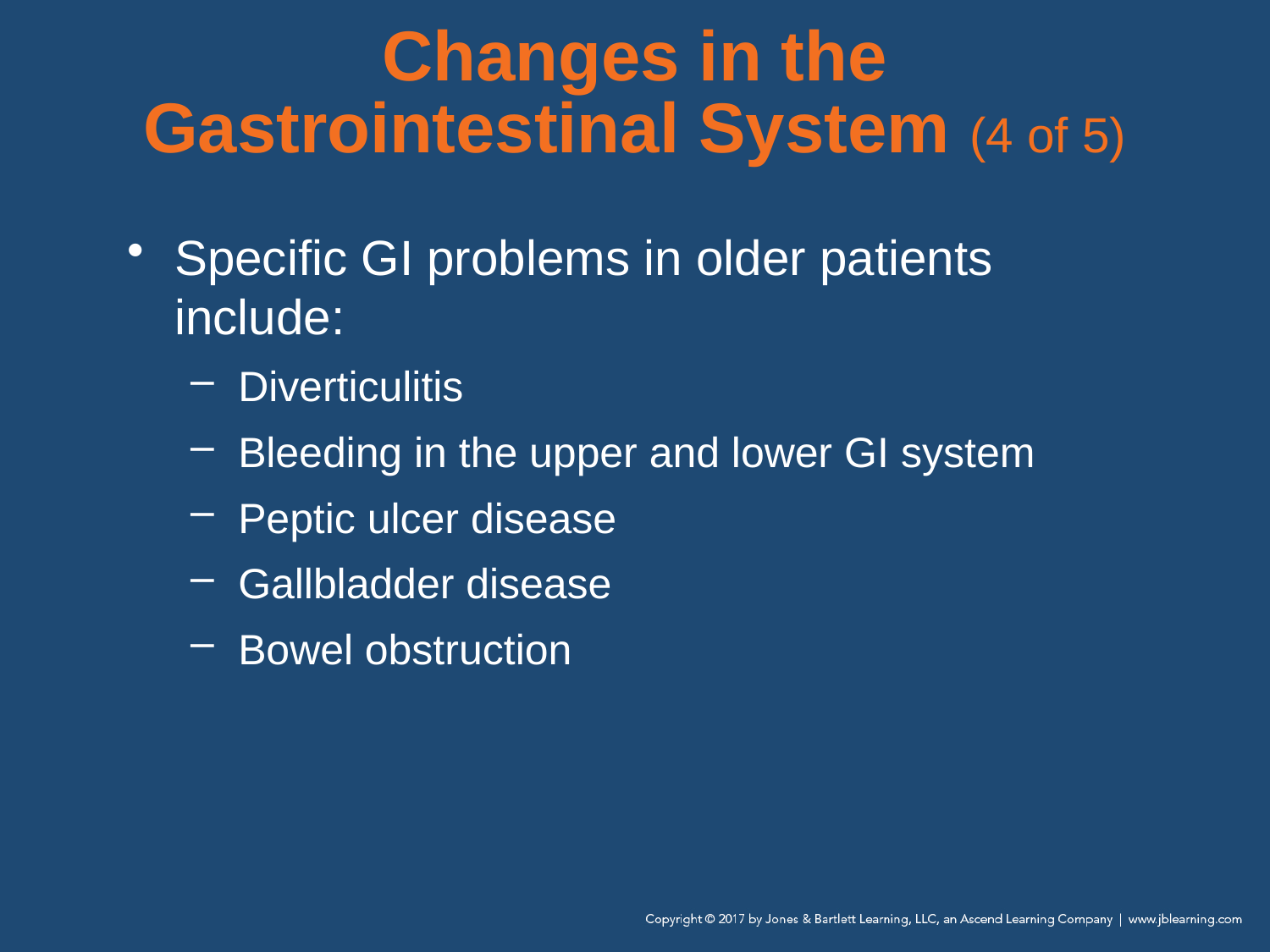

# Changes in the Gastrointestinal System (4 of 5)
Specific GI problems in older patients include:
Diverticulitis
Bleeding in the upper and lower GI system
Peptic ulcer disease
Gallbladder disease
Bowel obstruction